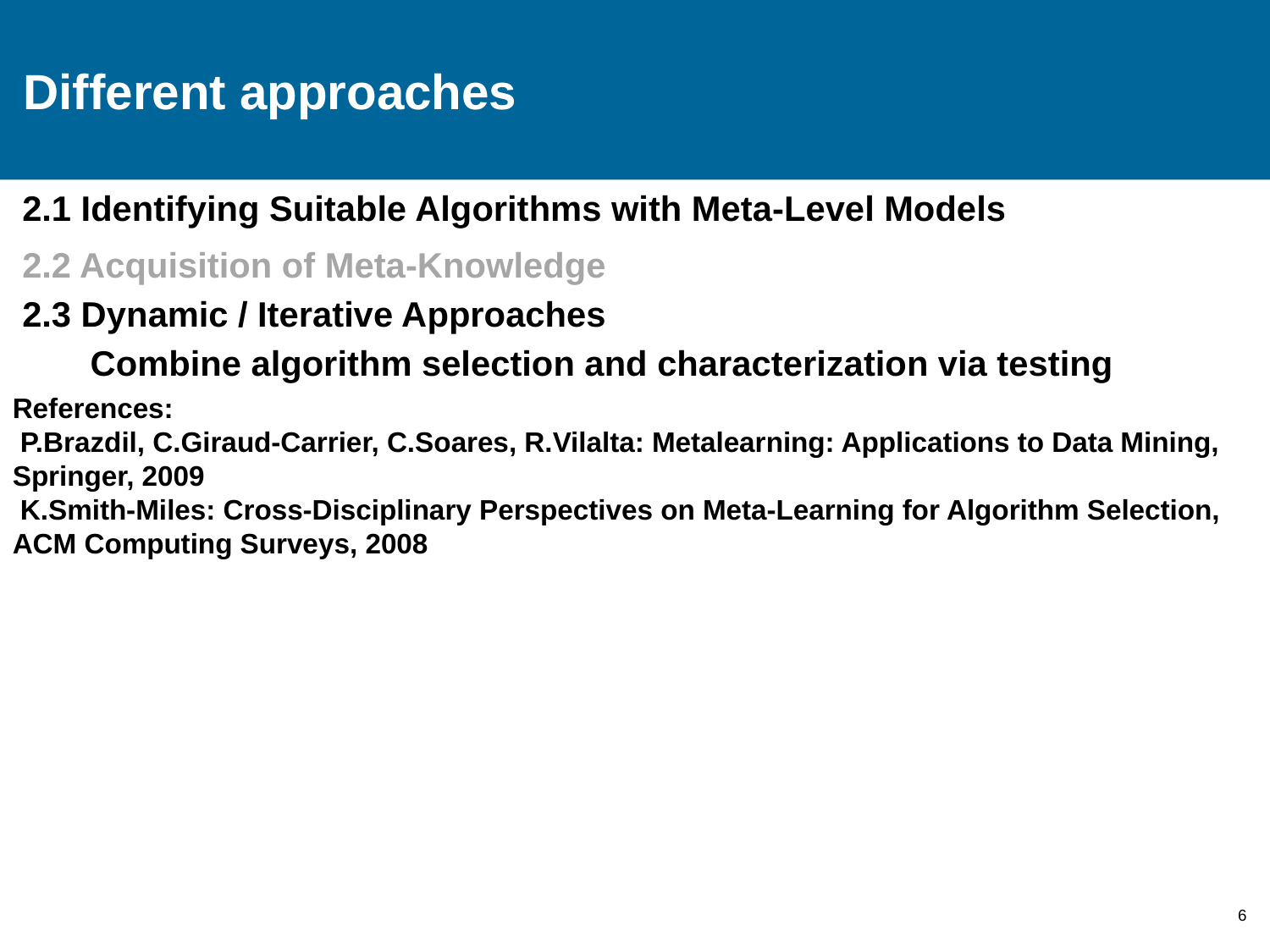

# Different approaches
 2.1 Identifying Suitable Algorithms with Meta-Level Models
 2.2 Acquisition of Meta-Knowledge
 2.3 Dynamic / Iterative Approaches
        Combine algorithm selection and characterization via testing
References:
 P.Brazdil, C.Giraud-Carrier, C.Soares, R.Vilalta: Metalearning: Applications to Data Mining, Springer, 2009
 K.Smith-Miles: Cross-Disciplinary Perspectives on Meta-Learning for Algorithm Selection, ACM Computing Surveys, 2008

6